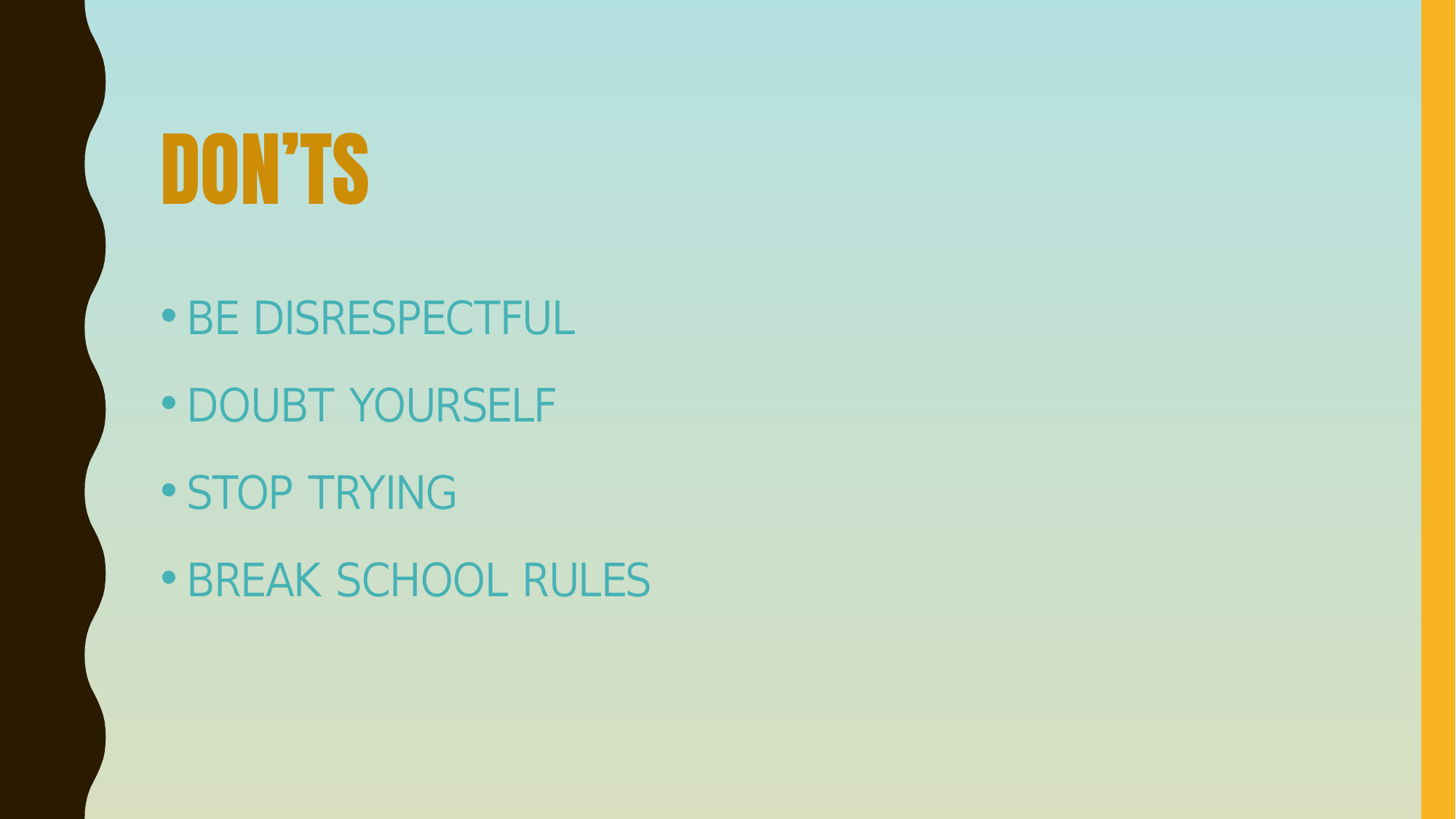

DON’TS

BE DISRESPECTFUL
DOUBT YOURSELF
STOP TRYING
BREAK SCHOOL RULES